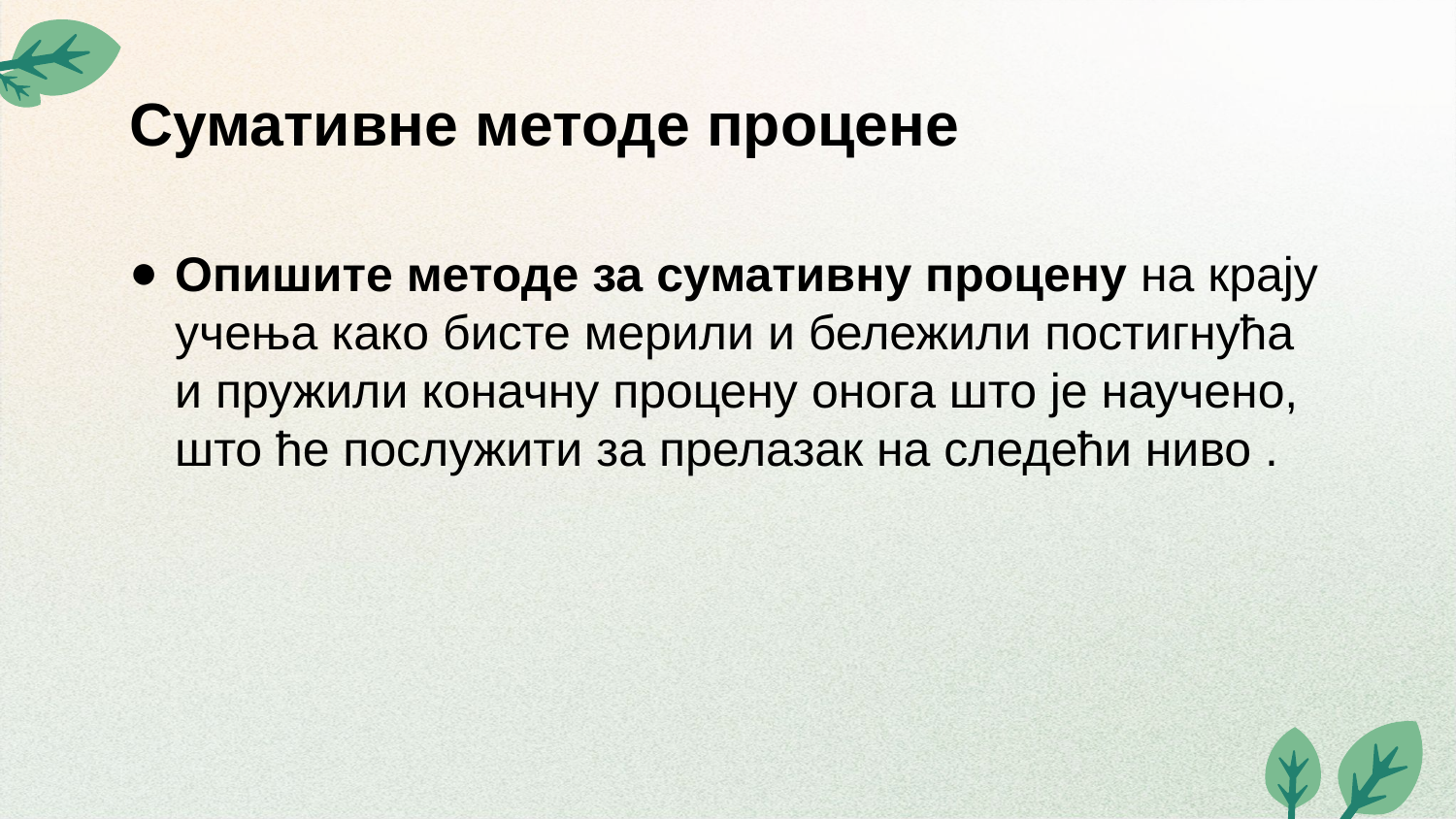

# Сумативне методе процене
Опишите методе за сумативну процену на крају учења како бисте мерили и бележили постигнућа и пружили коначну процену онога што је научено, што ће послужити за прелазак на следећи ниво .